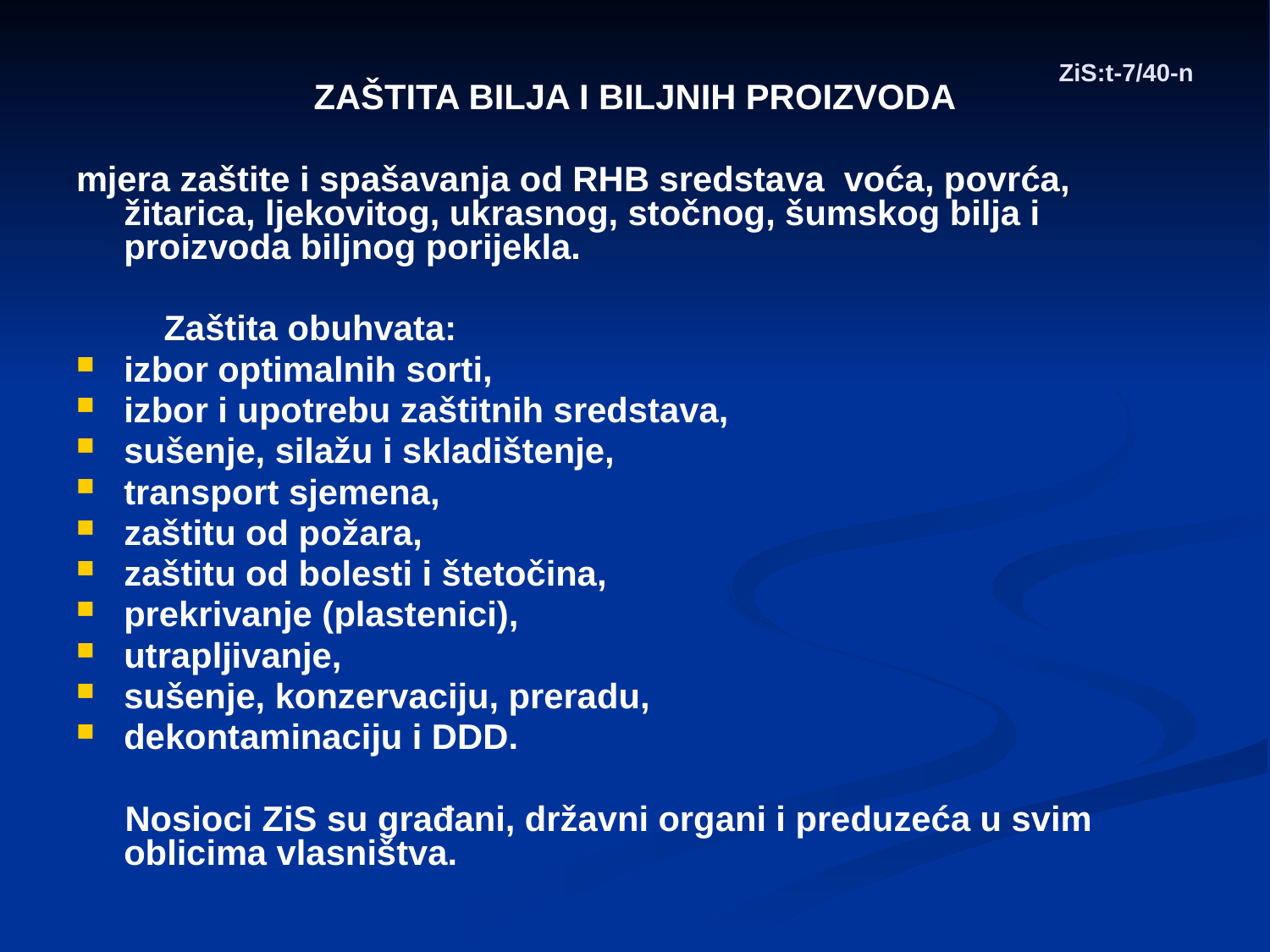

# ZiS:t-7/40-n
ZAŠTITA BILJA I BILJNIH PROIZVODA

mjera zaštite i spašavanja od RHB sredstava  voća, povrća, žitarica, ljekovitog, ukrasnog, stočnog, šumskog bilja i proizvoda biljnog porijekla.

         Zaštita obuhvata:
izbor optimalnih sorti,
izbor i upotrebu zaštitnih sredstava,
sušenje, silažu i skladištenje,
transport sjemena,
zaštitu od požara,
zaštitu od bolesti i štetočina,
prekrivanje (plastenici),
utrapljivanje,
sušenje, konzervaciju, preradu,
dekontaminaciju i DDD.

     Nosioci ZiS su građani, državni organi i preduzeća u svim oblicima vlasništva.